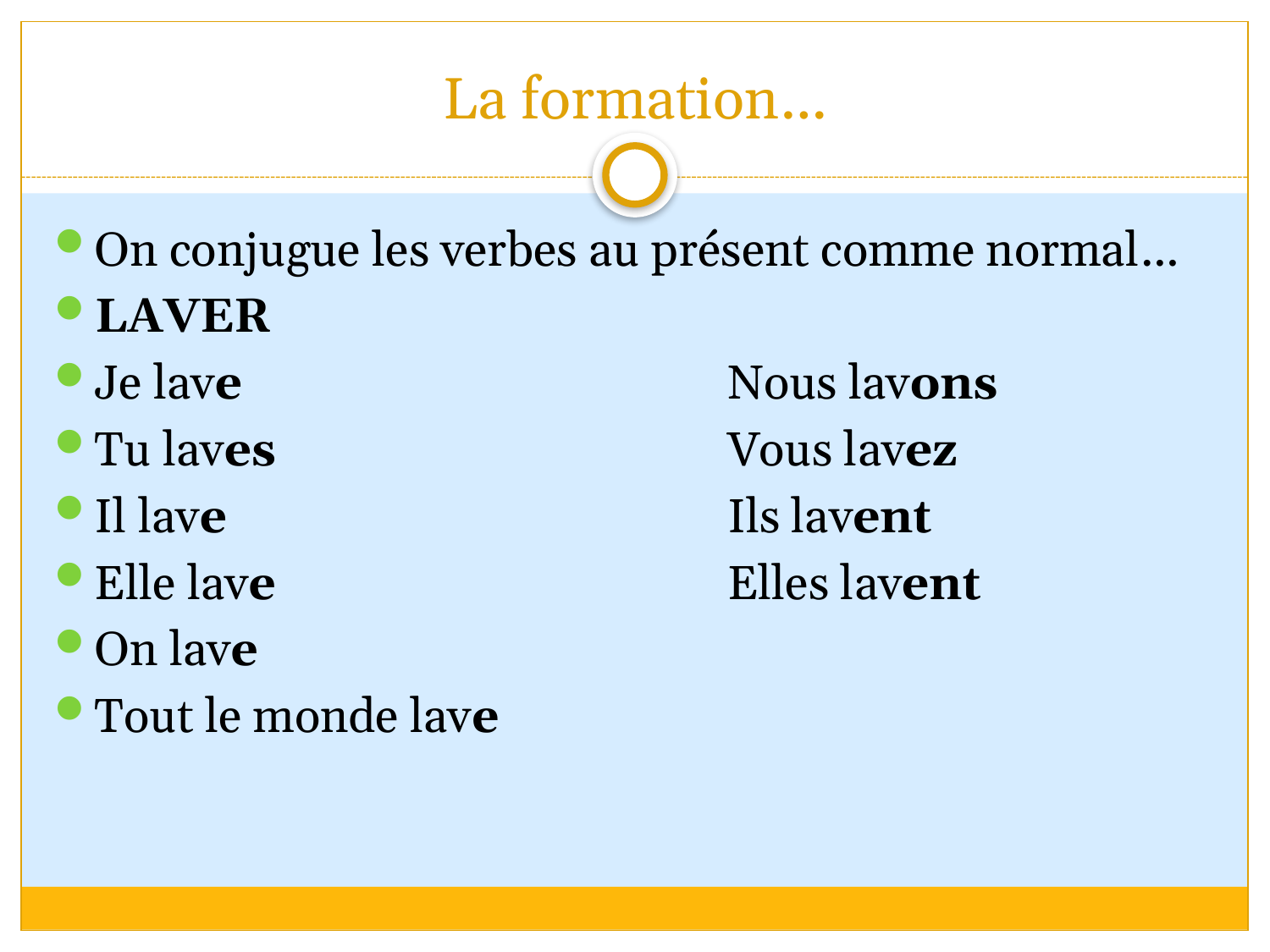

# La formation…
On conjugue les verbes au présent comme normal…
LAVER
Je lave				Nous lavons
Tu laves				Vous lavez
Il lave				Ils lavent
Elle lave				Elles lavent
On lave
Tout le monde lave